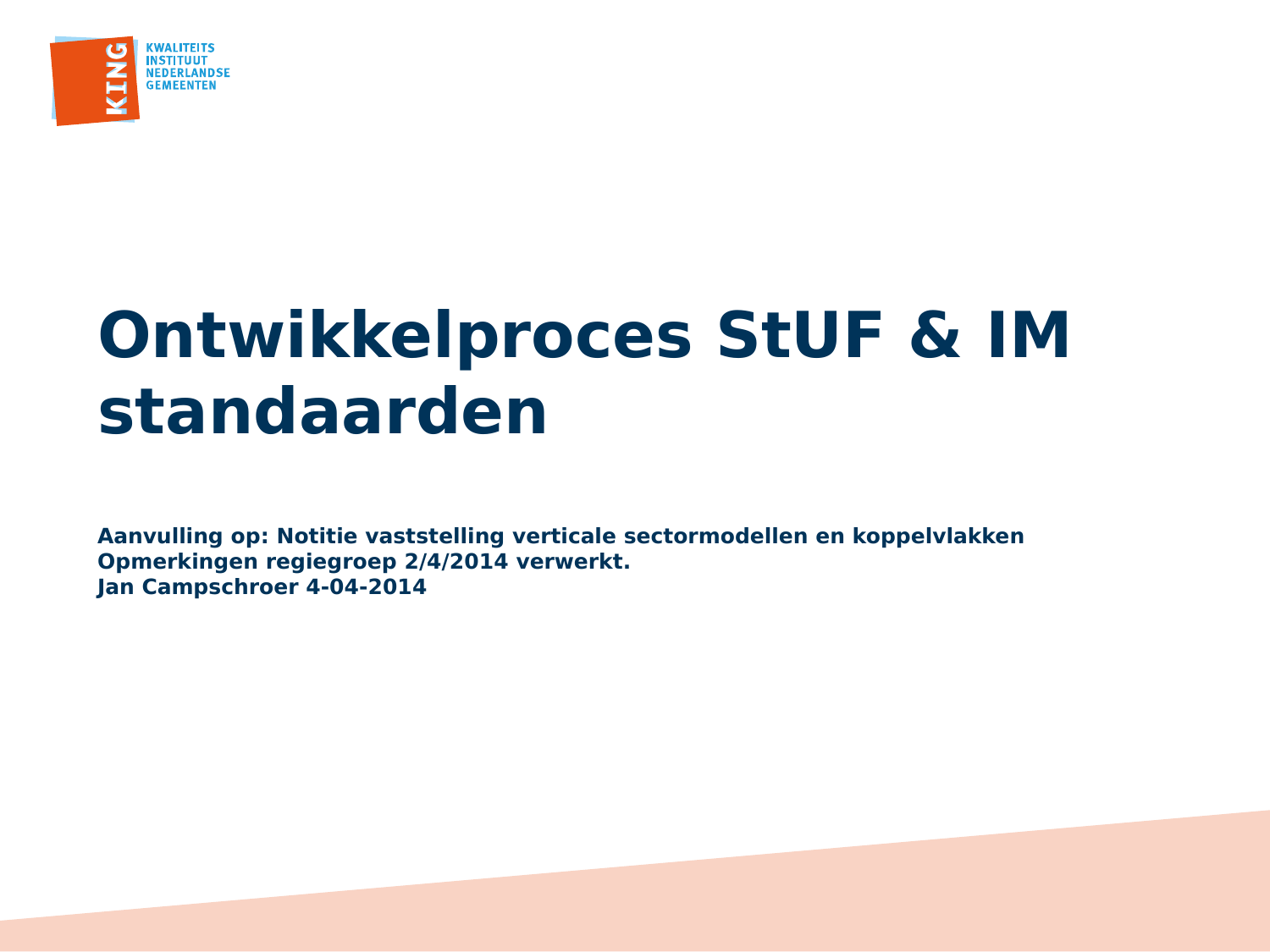

# Ontwikkelproces StUF & IM standaarden Aanvulling op: Notitie vaststelling verticale sectormodellen en koppelvlakken Opmerkingen regiegroep 2/4/2014 verwerkt. Jan Campschroer 4-04-2014